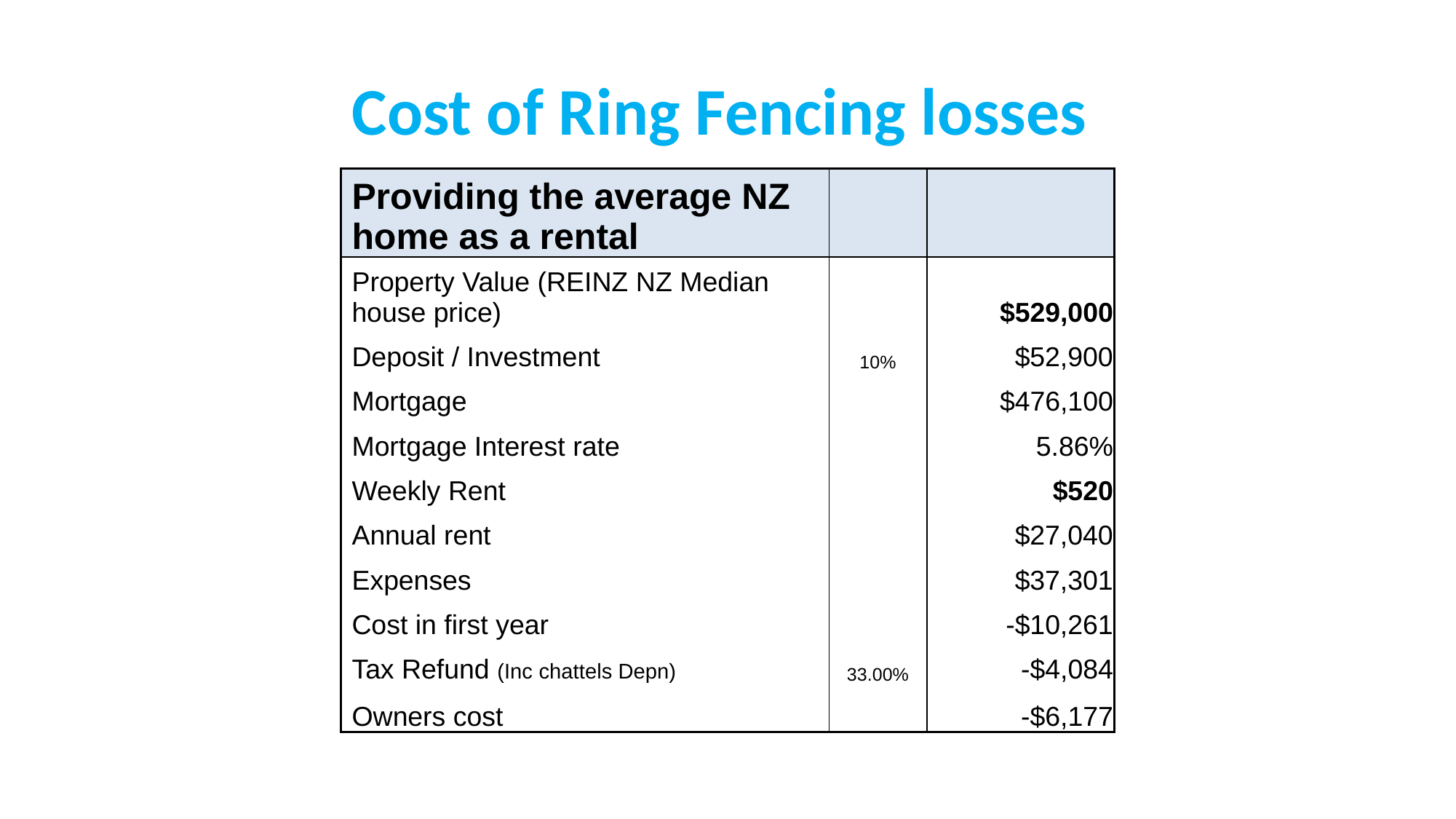

# Cost of Ring Fencing losses
| Providing the average NZ home as a rental |  |  |
| --- | --- | --- |
| Property Value (REINZ NZ Median house price) |  | $529,000 |
| Deposit / Investment | 10% | $52,900 |
| Mortgage |  | $476,100 |
| Mortgage Interest rate |  | 5.86% |
| Weekly Rent |  | $520 |
| Annual rent |  | $27,040 |
| Expenses |  | $37,301 |
| Cost in first year |  | -$10,261 |
| Tax Refund (Inc chattels Depn) | 33.00% | -$4,084 |
| Owners cost |  | -$6,177 |